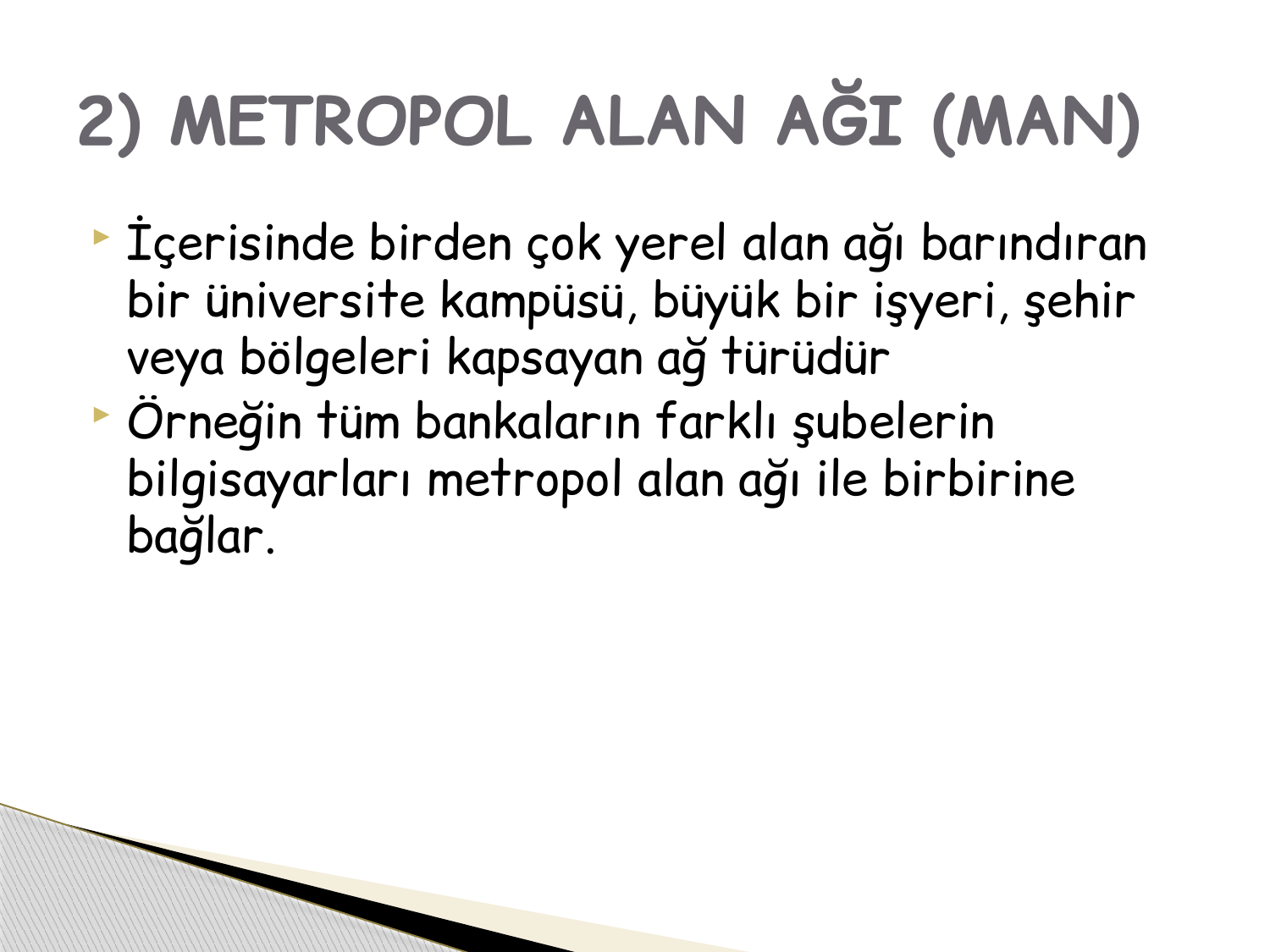

# 2) METROPOL ALAN AĞI (MAN)
İçerisinde birden çok yerel alan ağı barındıran bir üniversite kampüsü, büyük bir işyeri, şehir veya bölgeleri kapsayan ağ türüdür
Örneğin tüm bankaların farklı şubelerin bilgisayarları metropol alan ağı ile birbirine bağlar.